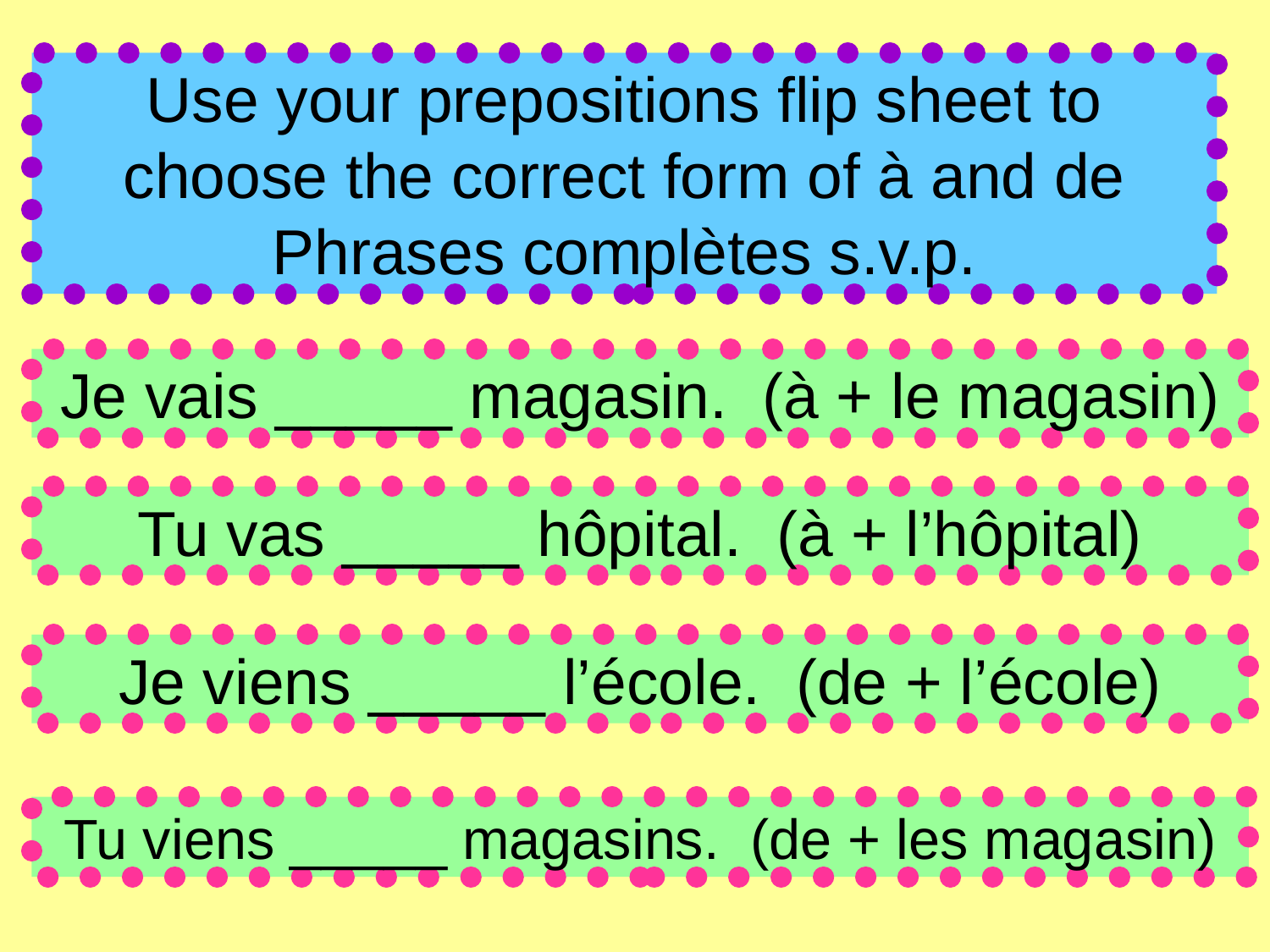

Use your prepositions flip sheet to choose the correct form of à and de
Phrases complètes s.v.p.
Je vais _____ magasin.  (à + le magasin)
Tu vas _____ hôpital.  (à + l’hôpital)
Je viens _____ l’école.  (de + l’école)
Tu viens _____ magasins.  (de + les magasin)